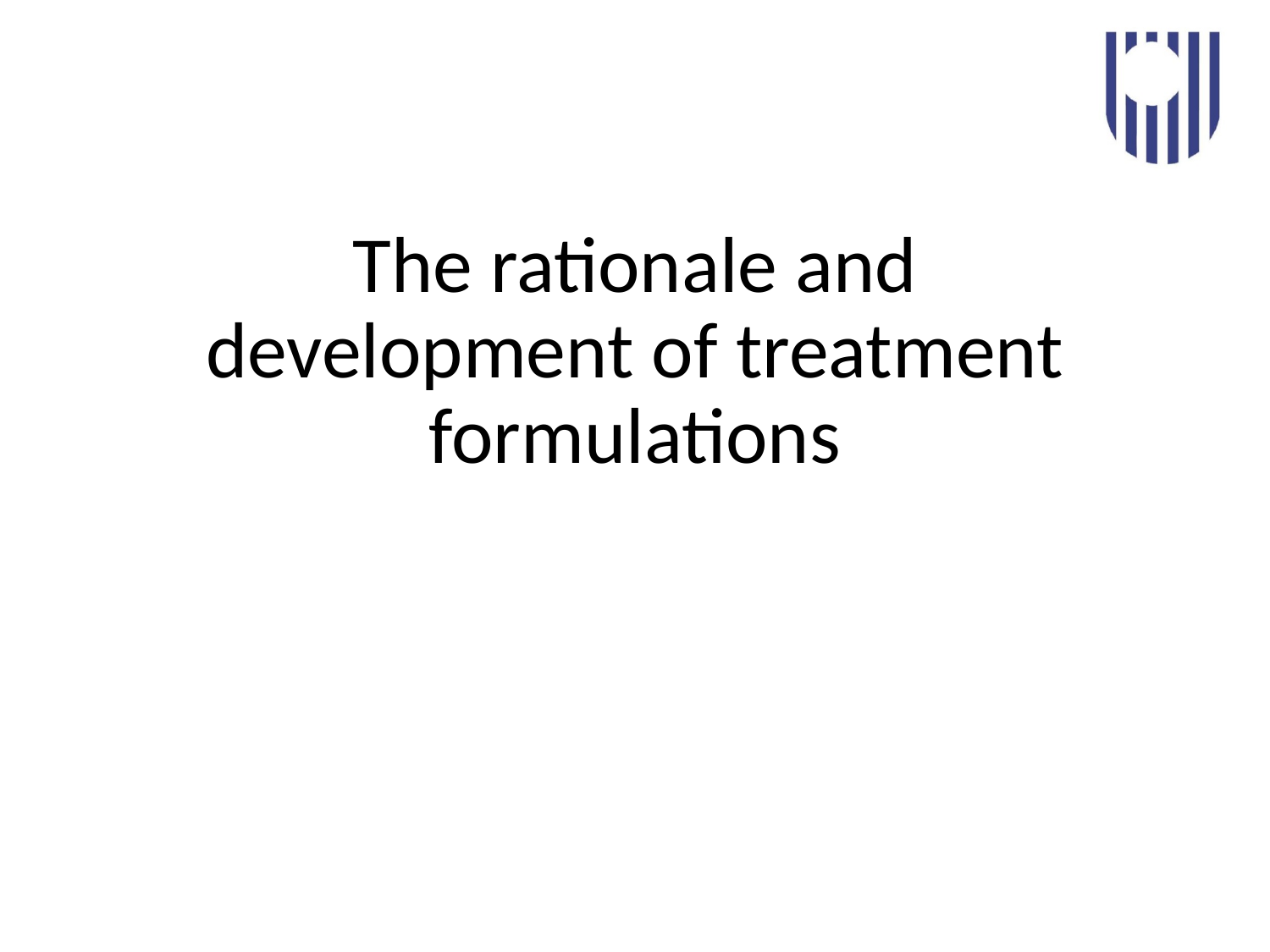

# The rationale and development of treatment formulations